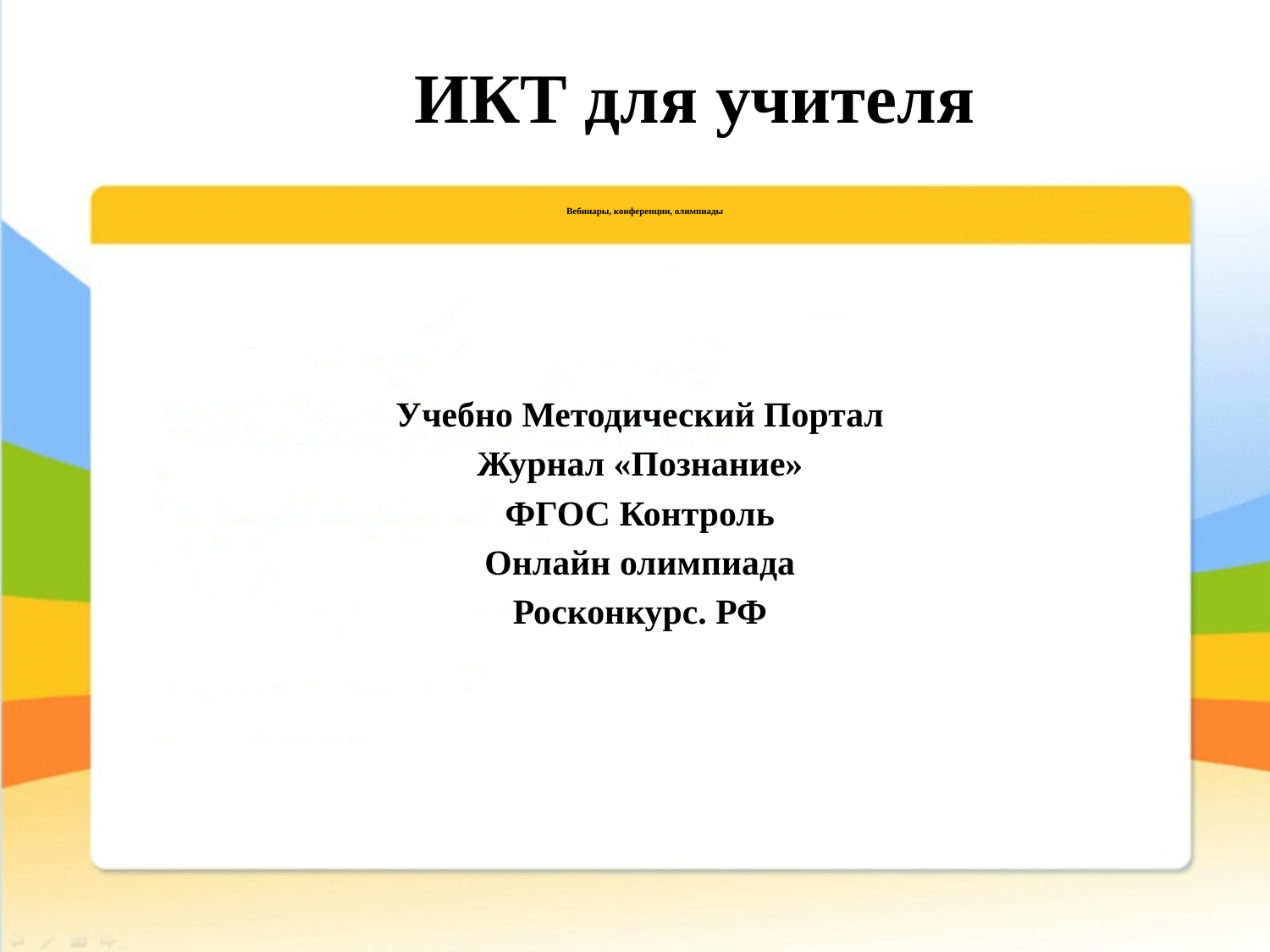

ИКТ для учителя
# Вебинары, конференции, олимпиады

Учебно Методический Портал
Журнал «Познание»
ФГОС Контроль
Онлайн олимпиада
Росконкурс. РФ